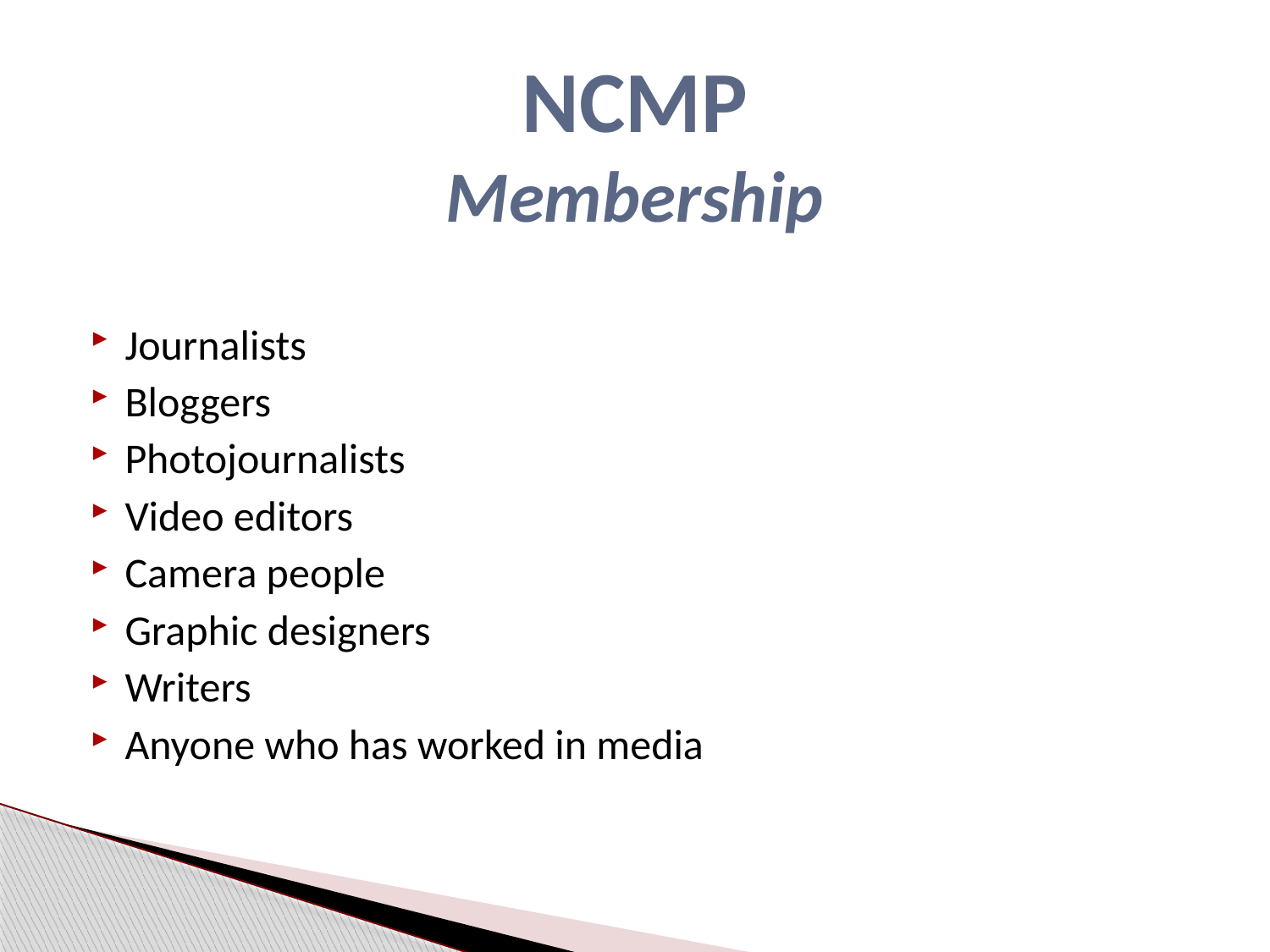

# NCMP Membership

Journalists
Bloggers
Photojournalists
Video editors
Camera people
Graphic designers
Writers
Anyone who has worked in media